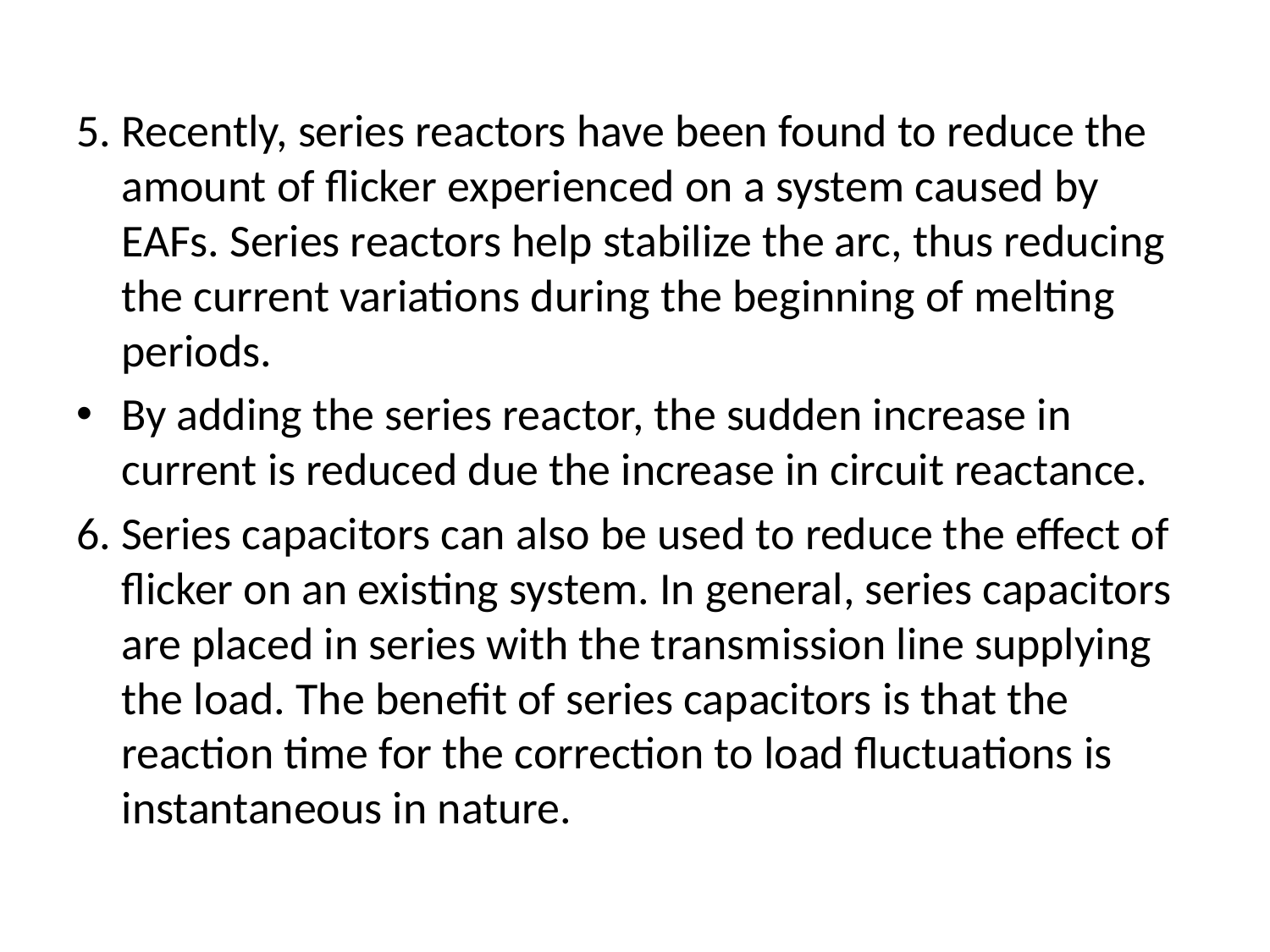

5. Recently, series reactors have been found to reduce the amount of flicker experienced on a system caused by EAFs. Series reactors help stabilize the arc, thus reducing the current variations during the beginning of melting periods.
By adding the series reactor, the sudden increase in current is reduced due the increase in circuit reactance.
6. Series capacitors can also be used to reduce the effect of flicker on an existing system. In general, series capacitors are placed in series with the transmission line supplying the load. The benefit of series capacitors is that the reaction time for the correction to load fluctuations is instantaneous in nature.